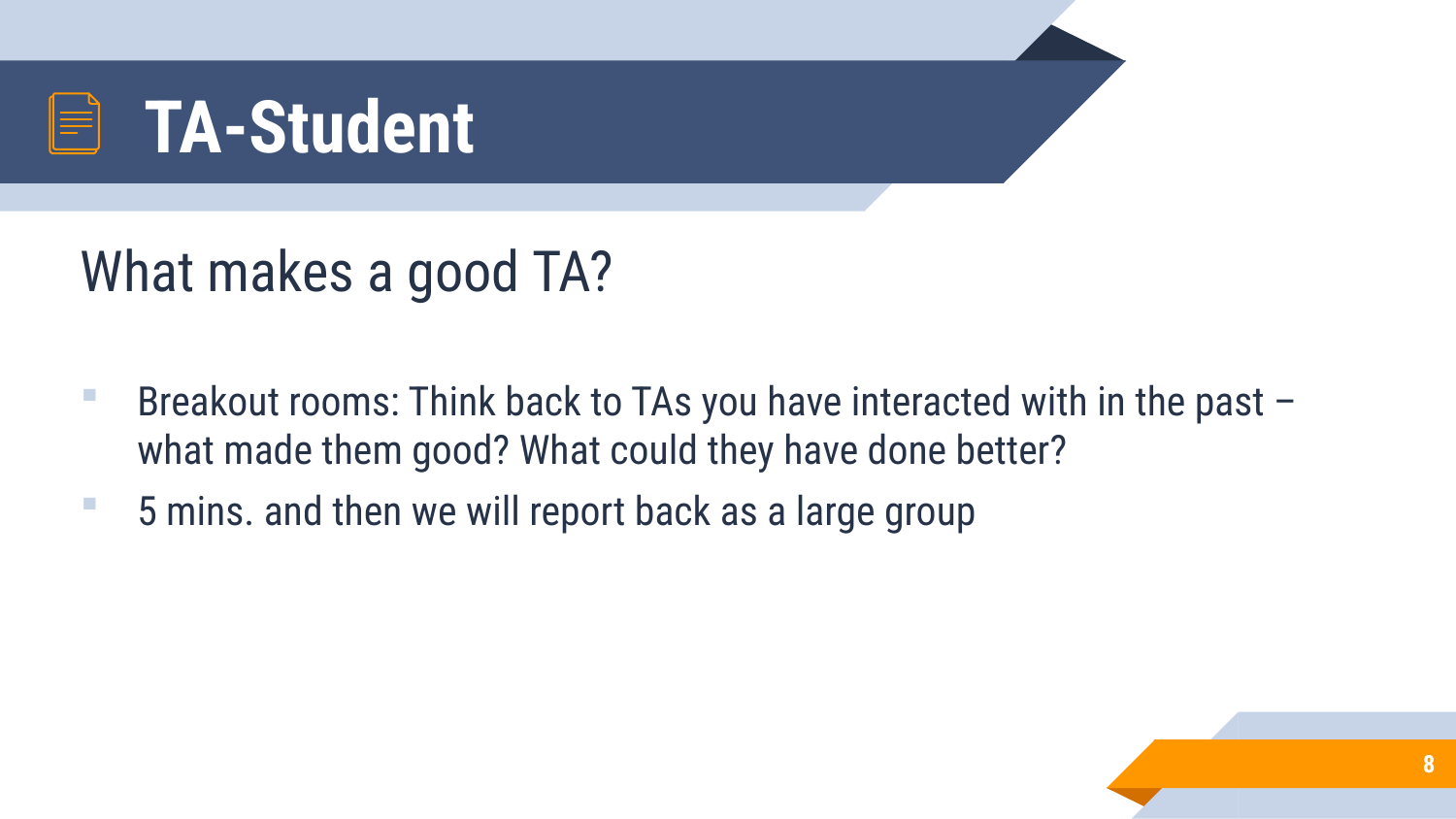

# TA-Student

What makes a good TA?

Breakout rooms: Think back to TAs you have interacted with in the past – what made them good? What could they have done better?
5 mins. and then we will report back as a large group

8